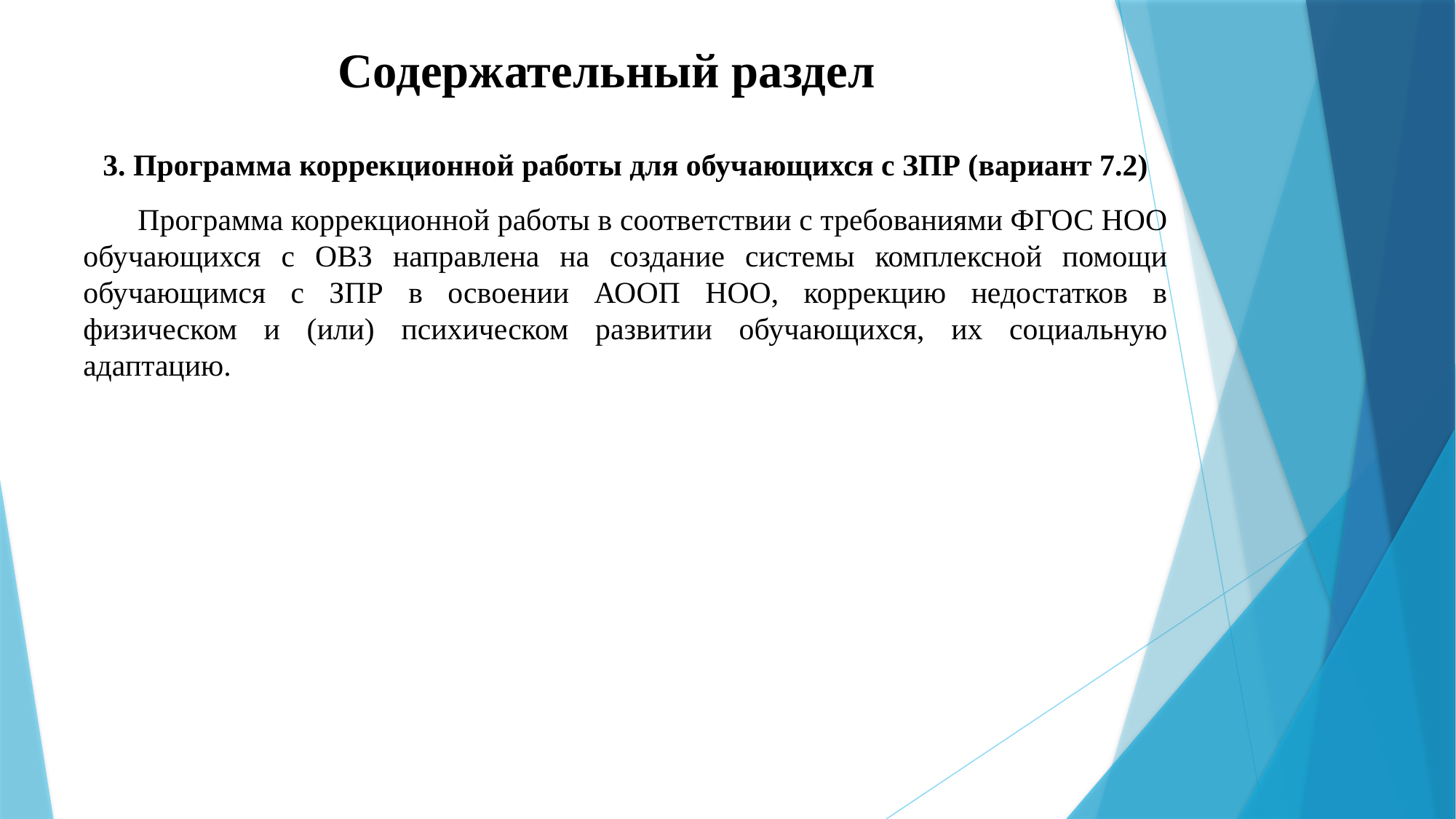

# Содержательный раздел
3. Программа коррекционной работы для обучающихся с ЗПР (вариант 7.2)
Программа коррекционной работы в соответствии с требованиями ФГОС НОО обучающихся с ОВЗ направлена на создание системы комплексной помощи обучающимся с ЗПР в освоении АООП НОО, коррекцию недостатков в физическом и (или) психическом развитии обучающихся, их социальную адаптацию.